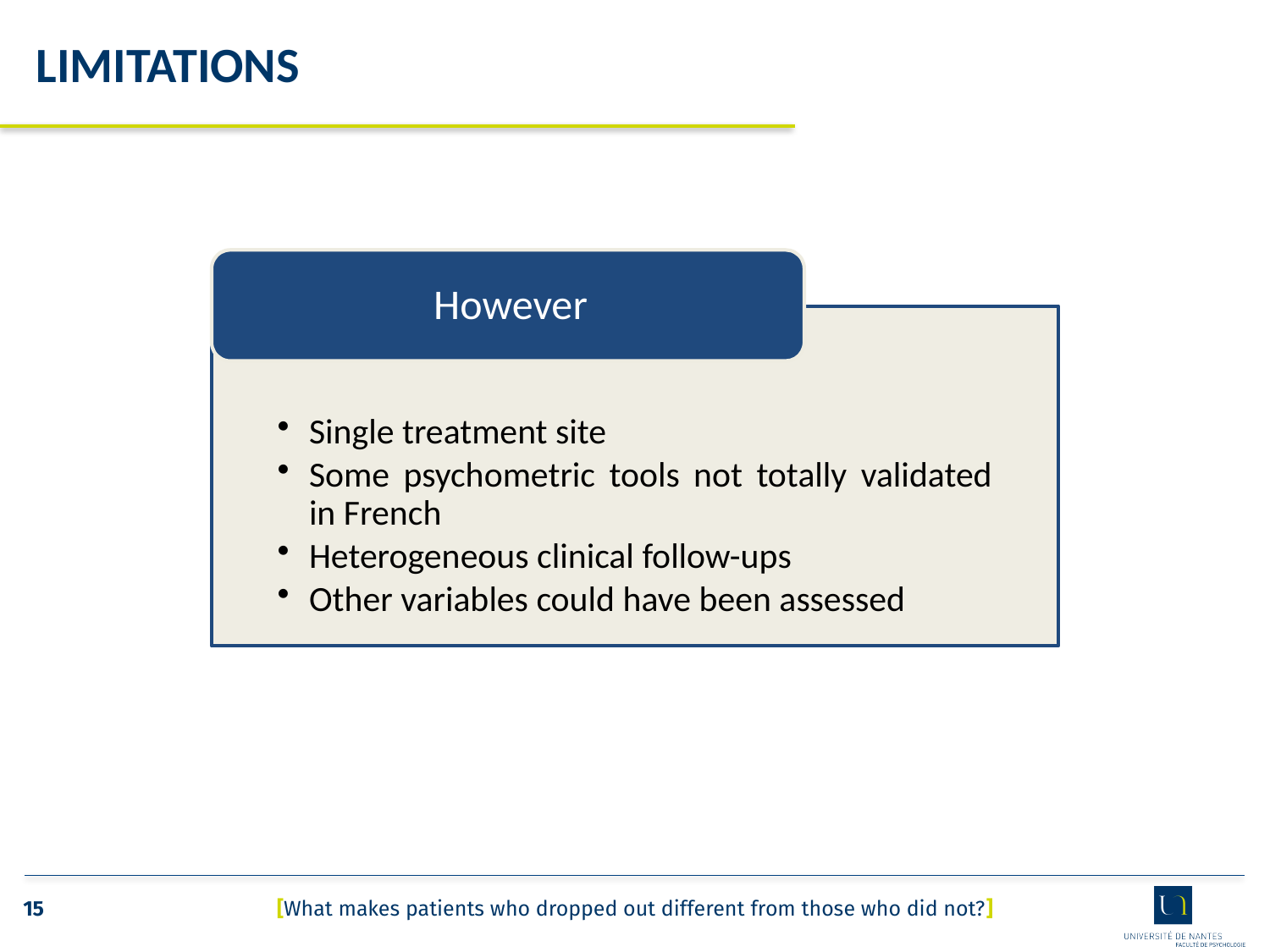

LIMITATIONS
Single treatment site
Some psychometric tools not totally validated in French
Heterogeneous clinical follow-ups
Other variables could have been assessed
However
[What makes patients who dropped out different from those who did not?]